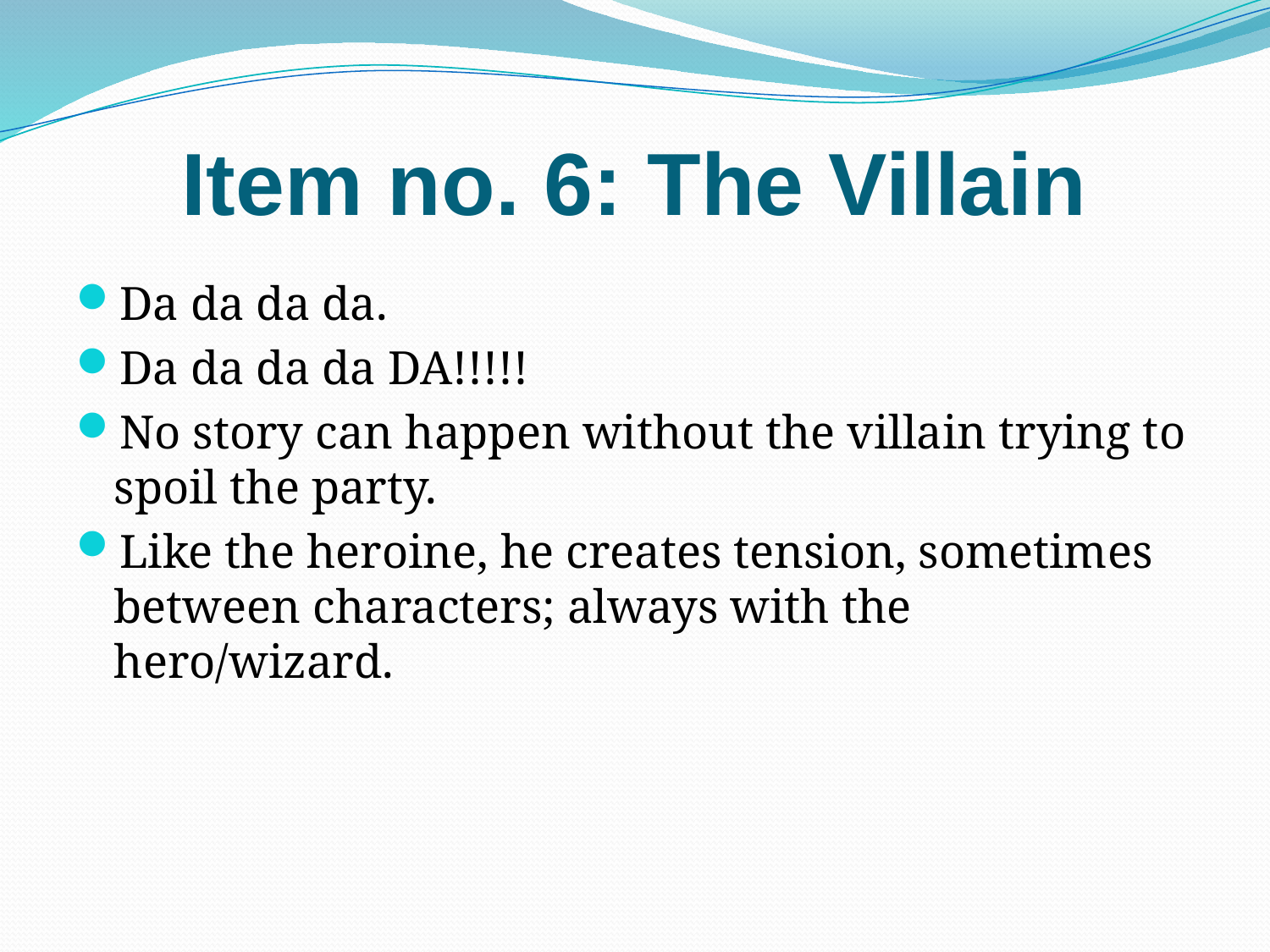

# Item no. 6: The Villain
Da da da da.
Da da da da DA!!!!!
No story can happen without the villain trying to spoil the party.
Like the heroine, he creates tension, sometimes between characters; always with the hero/wizard.